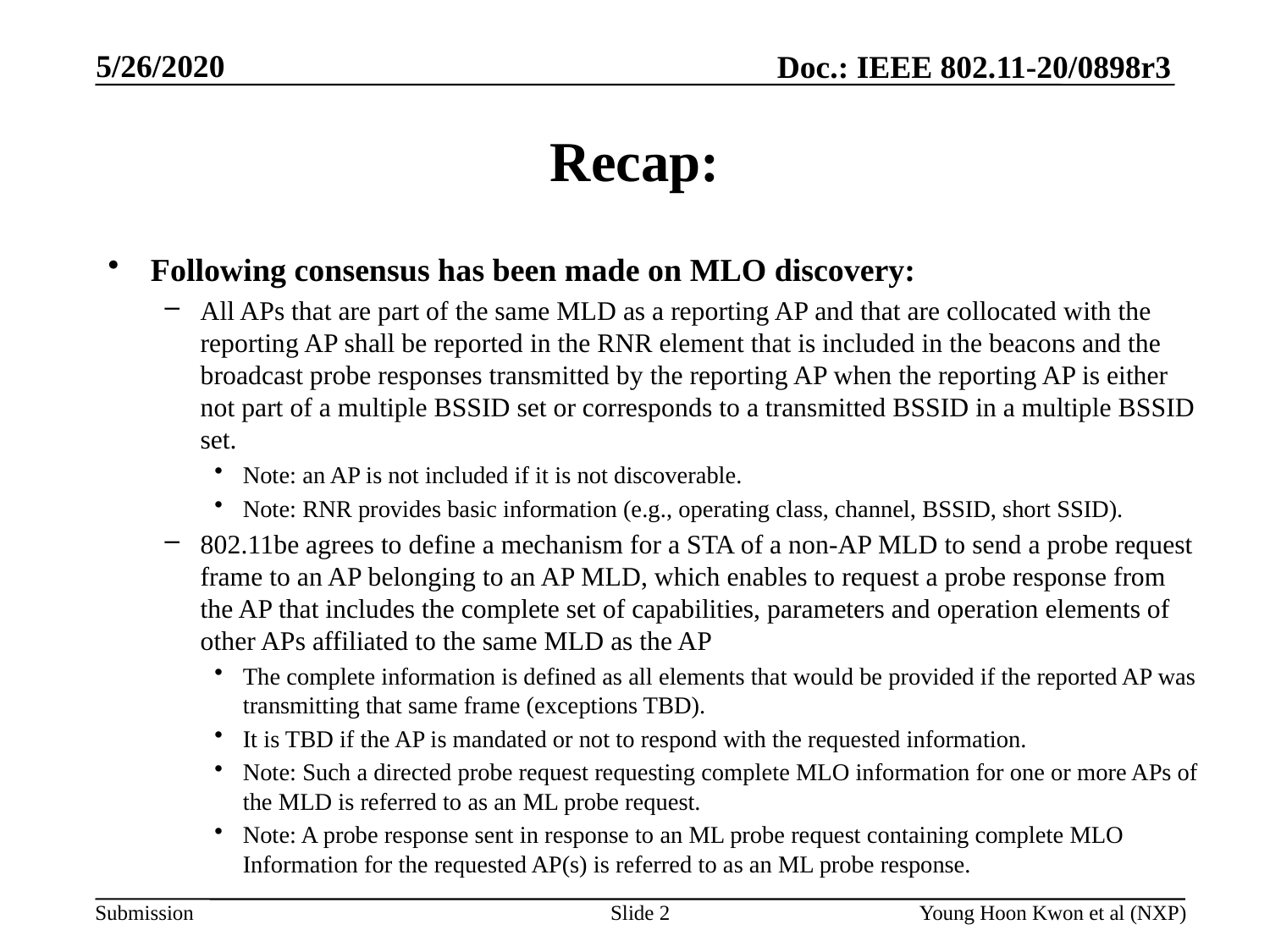

# Recap:
Following consensus has been made on MLO discovery:
All APs that are part of the same MLD as a reporting AP and that are collocated with the reporting AP shall be reported in the RNR element that is included in the beacons and the broadcast probe responses transmitted by the reporting AP when the reporting AP is either not part of a multiple BSSID set or corresponds to a transmitted BSSID in a multiple BSSID set.
Note: an AP is not included if it is not discoverable.
Note: RNR provides basic information (e.g., operating class, channel, BSSID, short SSID).
802.11be agrees to define a mechanism for a STA of a non-AP MLD to send a probe request frame to an AP belonging to an AP MLD, which enables to request a probe response from the AP that includes the complete set of capabilities, parameters and operation elements of other APs affiliated to the same MLD as the AP
The complete information is defined as all elements that would be provided if the reported AP was transmitting that same frame (exceptions TBD).
It is TBD if the AP is mandated or not to respond with the requested information.
Note: Such a directed probe request requesting complete MLO information for one or more APs of the MLD is referred to as an ML probe request.
Note: A probe response sent in response to an ML probe request containing complete MLO Information for the requested AP(s) is referred to as an ML probe response.
Slide 2
Young Hoon Kwon et al (NXP)